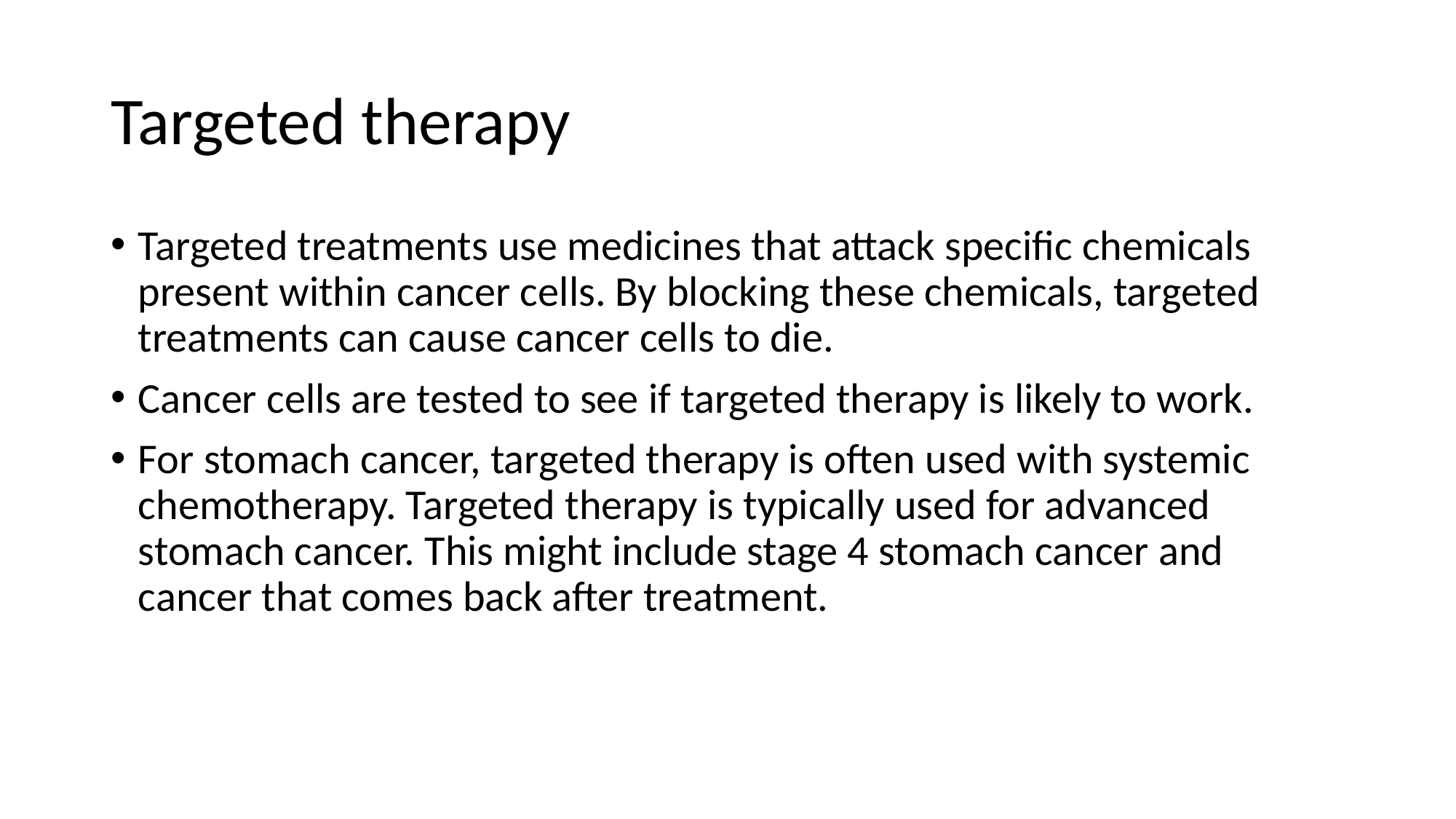

# Targeted therapy
Targeted treatments use medicines that attack specific chemicals present within cancer cells. By blocking these chemicals, targeted treatments can cause cancer cells to die.
Cancer cells are tested to see if targeted therapy is likely to work.
For stomach cancer, targeted therapy is often used with systemic chemotherapy. Targeted therapy is typically used for advanced stomach cancer. This might include stage 4 stomach cancer and cancer that comes back after treatment.